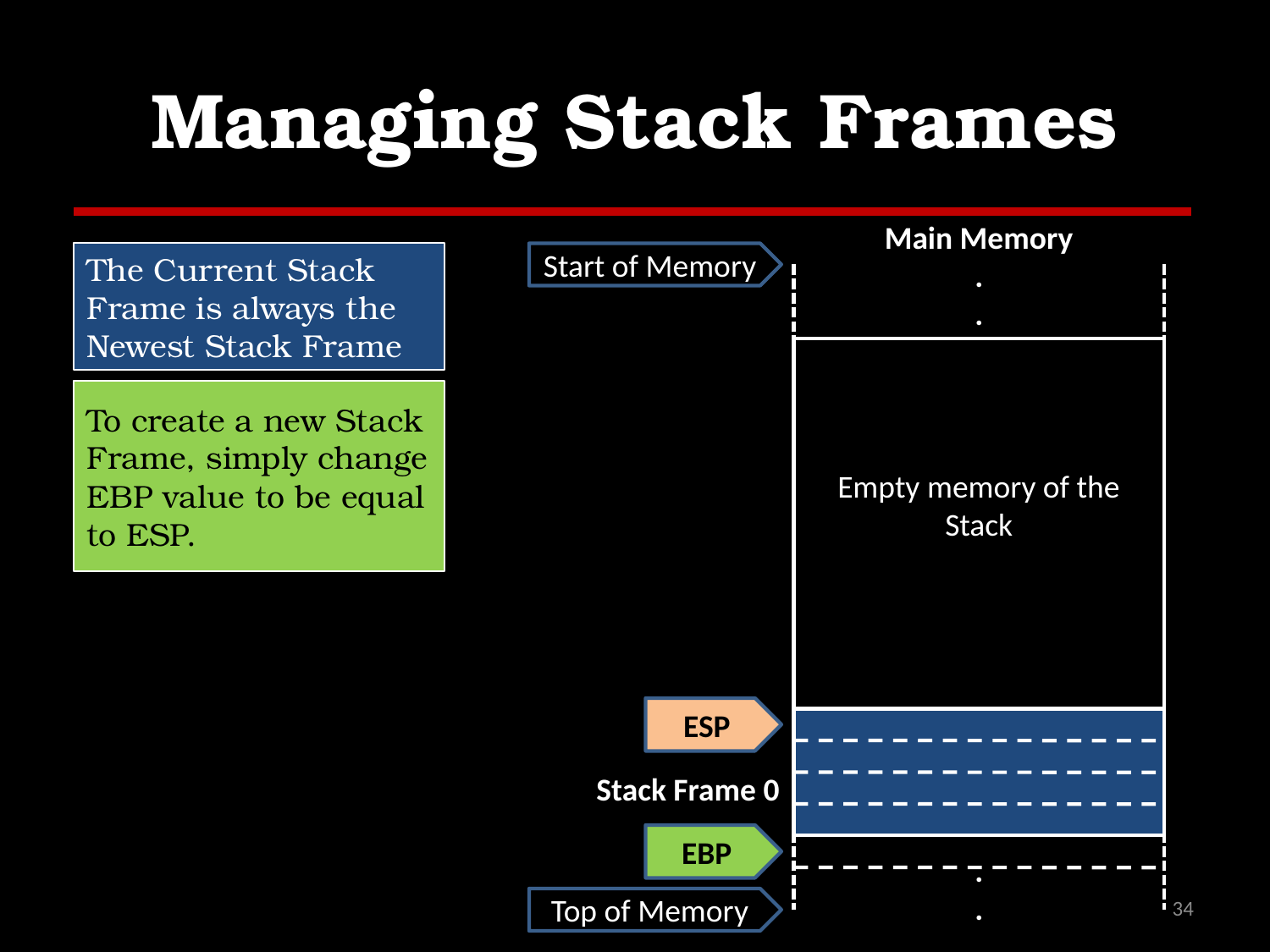

# Managing Stack Frames
Main Memory
.
.

The Current Stack Frame is always the Newest Stack Frame

Start of Memory
Empty memory of the Stack

To create a new Stack Frame, simply change EBP value to be equal to ESP.
ESP

Stack Frame 0
EBP
.
.
34
Top of Memory